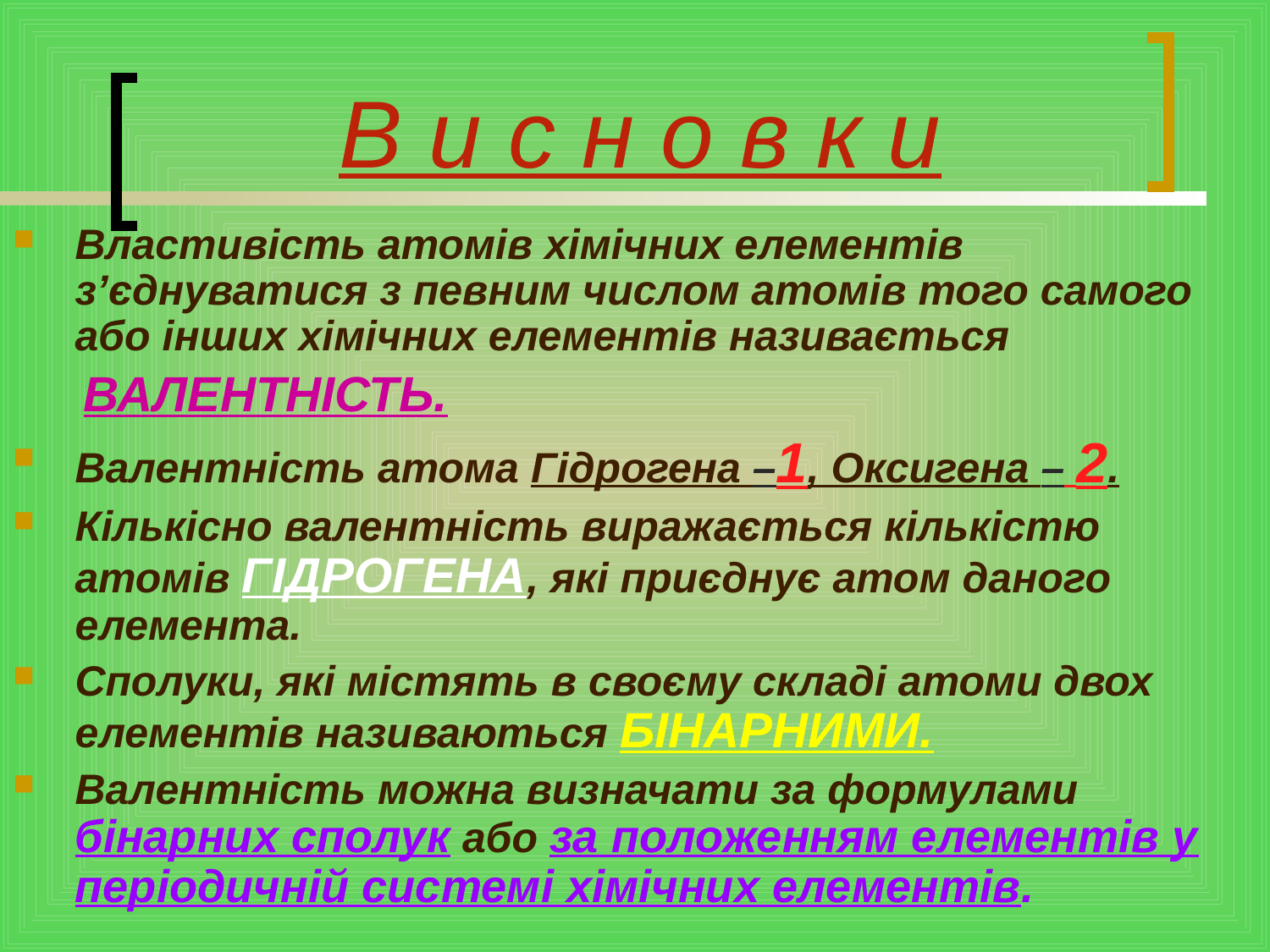

# В и с н о в к и
Властивість атомів хімічних елементів з’єднуватися з певним числом атомів того самого або інших хімічних елементів називається
      ВАЛЕНТНІСТЬ.
Валентність атома Гідрогена –1, Оксигена – 2.
Кількісно валентність виражається кількістю атомів ГІДРОГЕНА, які приєднує атом даного елемента.
Сполуки, які містять в своєму складі атоми двох елементів називаються БІНАРНИМИ.
Валентність можна визначати за формулами бінарних сполук або за положенням елементів у періодичній системі хімічних елементів.